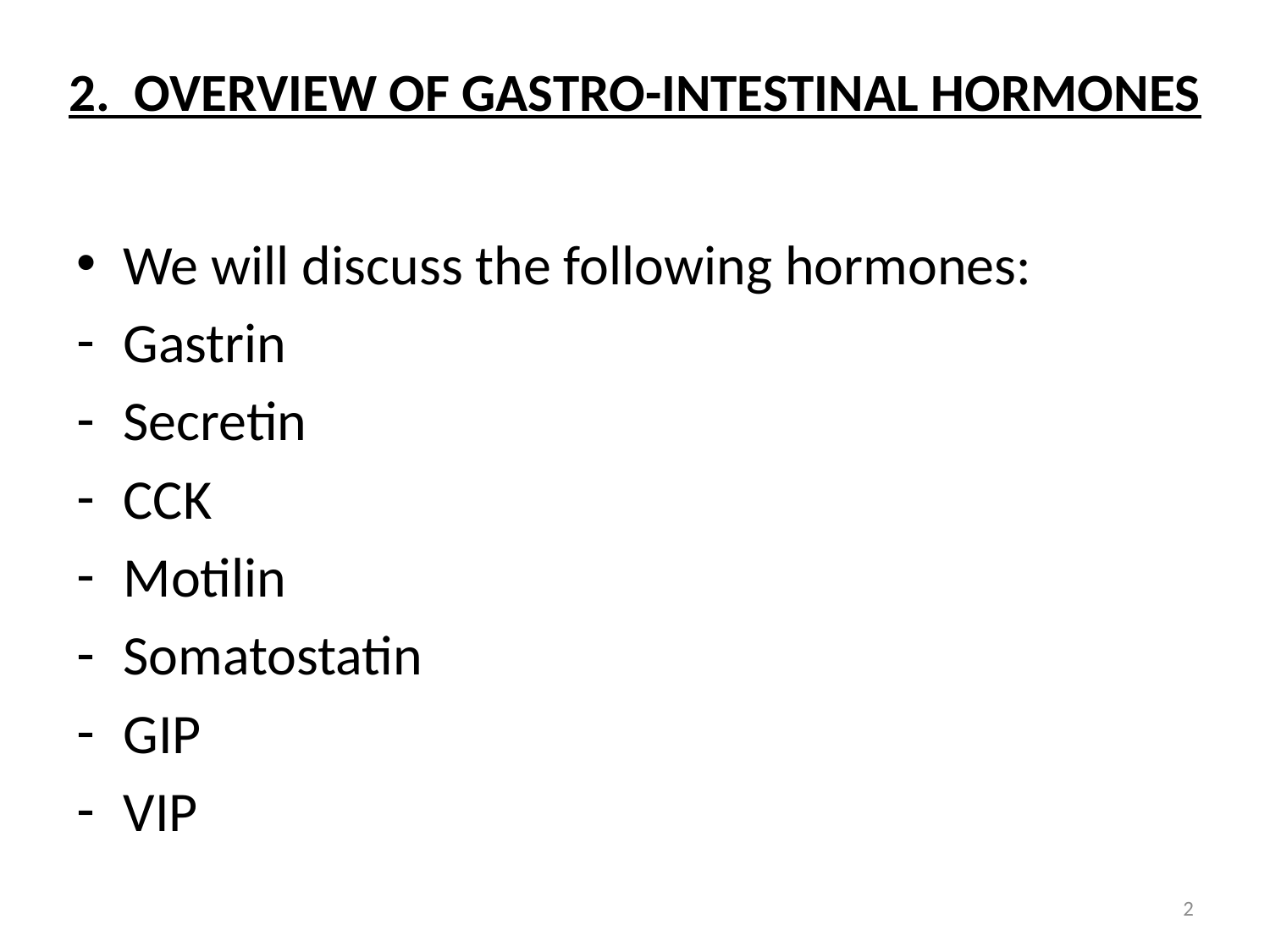

# 2.  OVERVIEW OF GASTRO-INTESTINAL HORMONES
We will discuss the following hormones:
Gastrin
Secretin
CCK
Motilin
Somatostatin
GIP
VIP
2